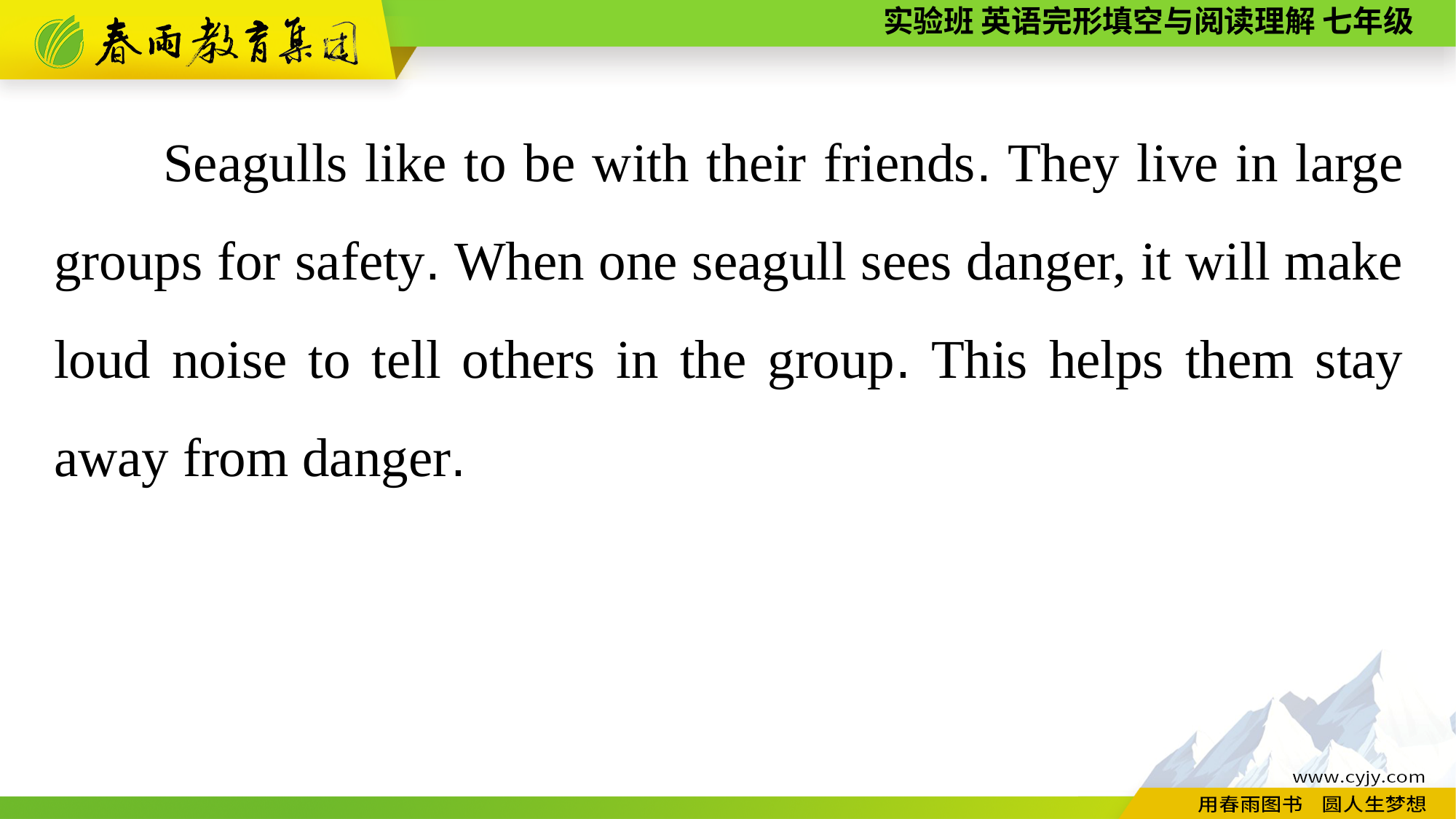

Seagulls like to be with their friends. They live in large groups for safety. When one seagull sees danger, it will make loud noise to tell others in the group. This helps them stay away from danger.